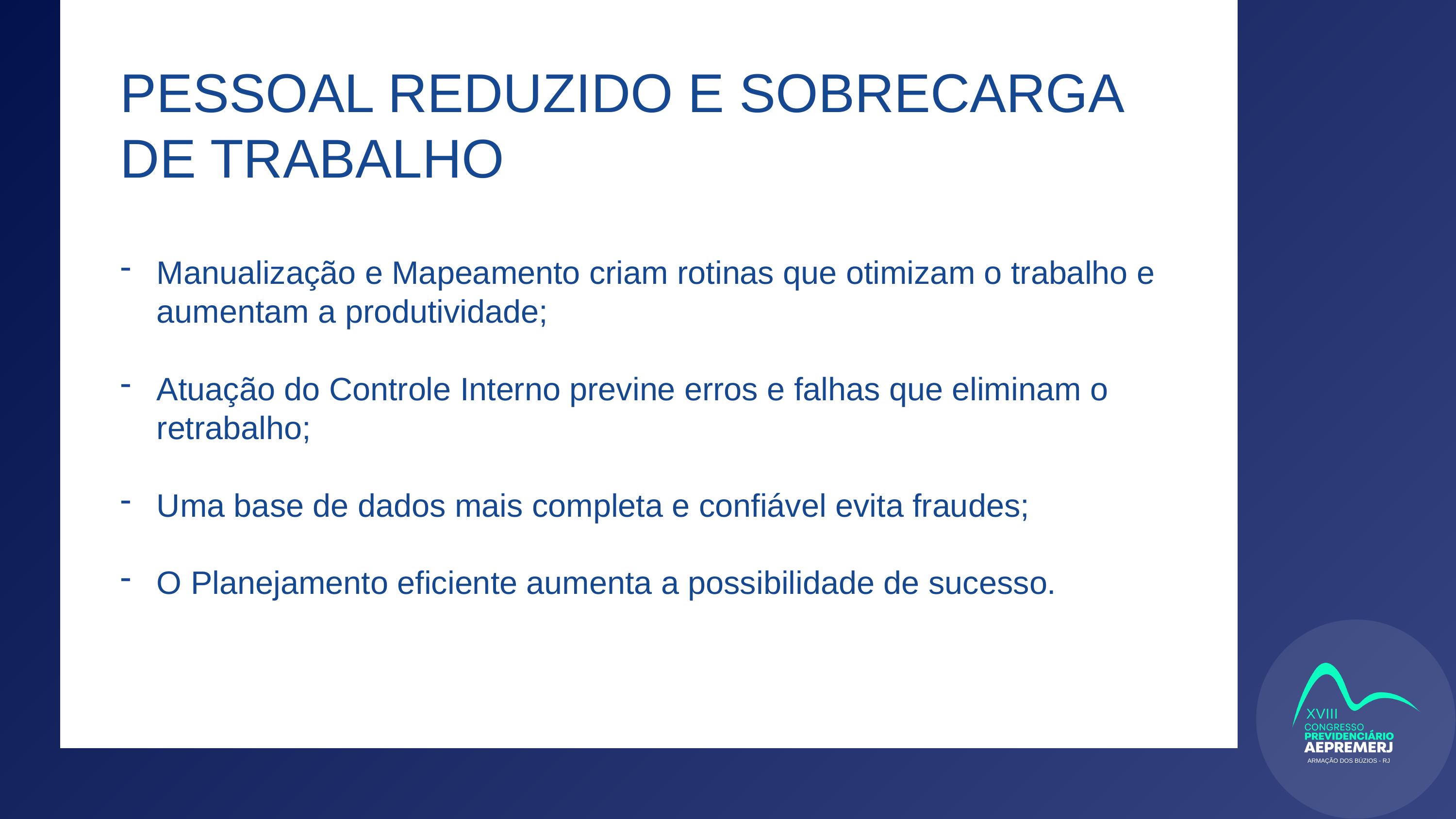

PESSOAL REDUZIDO E SOBRECARGA DE TRABALHO
Manualização e Mapeamento criam rotinas que otimizam o trabalho e aumentam a produtividade;

Atuação do Controle Interno previne erros e falhas que eliminam o retrabalho;

Uma base de dados mais completa e confiável evita fraudes;

O Planejamento eficiente aumenta a possibilidade de sucesso.

XVIII

ARMAÇÃO DOS BÚZIOS - RJ